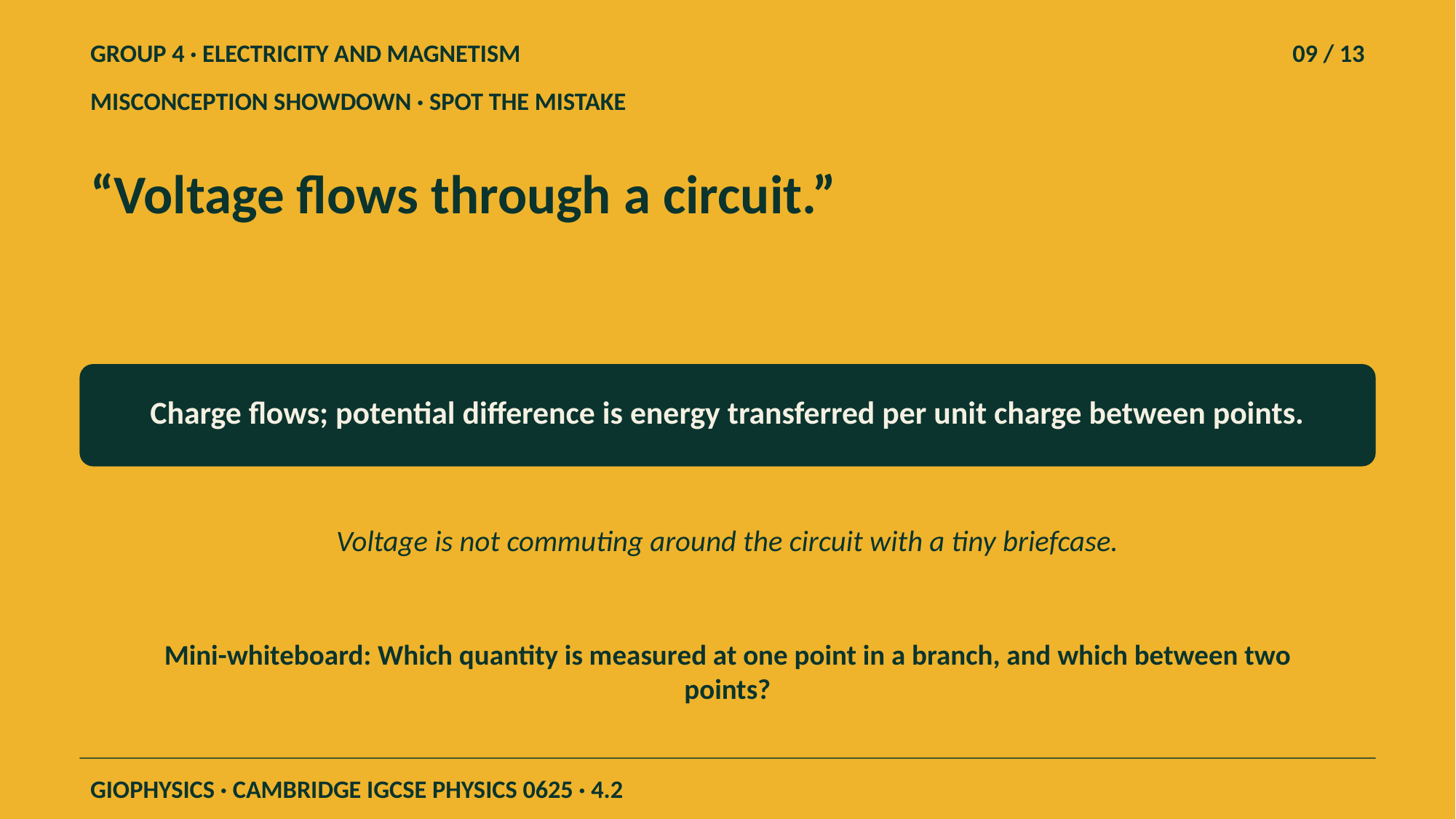

GROUP 4 · ELECTRICITY AND MAGNETISM
09 / 13
MISCONCEPTION SHOWDOWN · SPOT THE MISTAKE
“Voltage flows through a circuit.”

Charge flows; potential difference is energy transferred per unit charge between points.
Voltage is not commuting around the circuit with a tiny briefcase.
Mini-whiteboard: Which quantity is measured at one point in a branch, and which between two points?

GIOPHYSICS · CAMBRIDGE IGCSE PHYSICS 0625 · 4.2